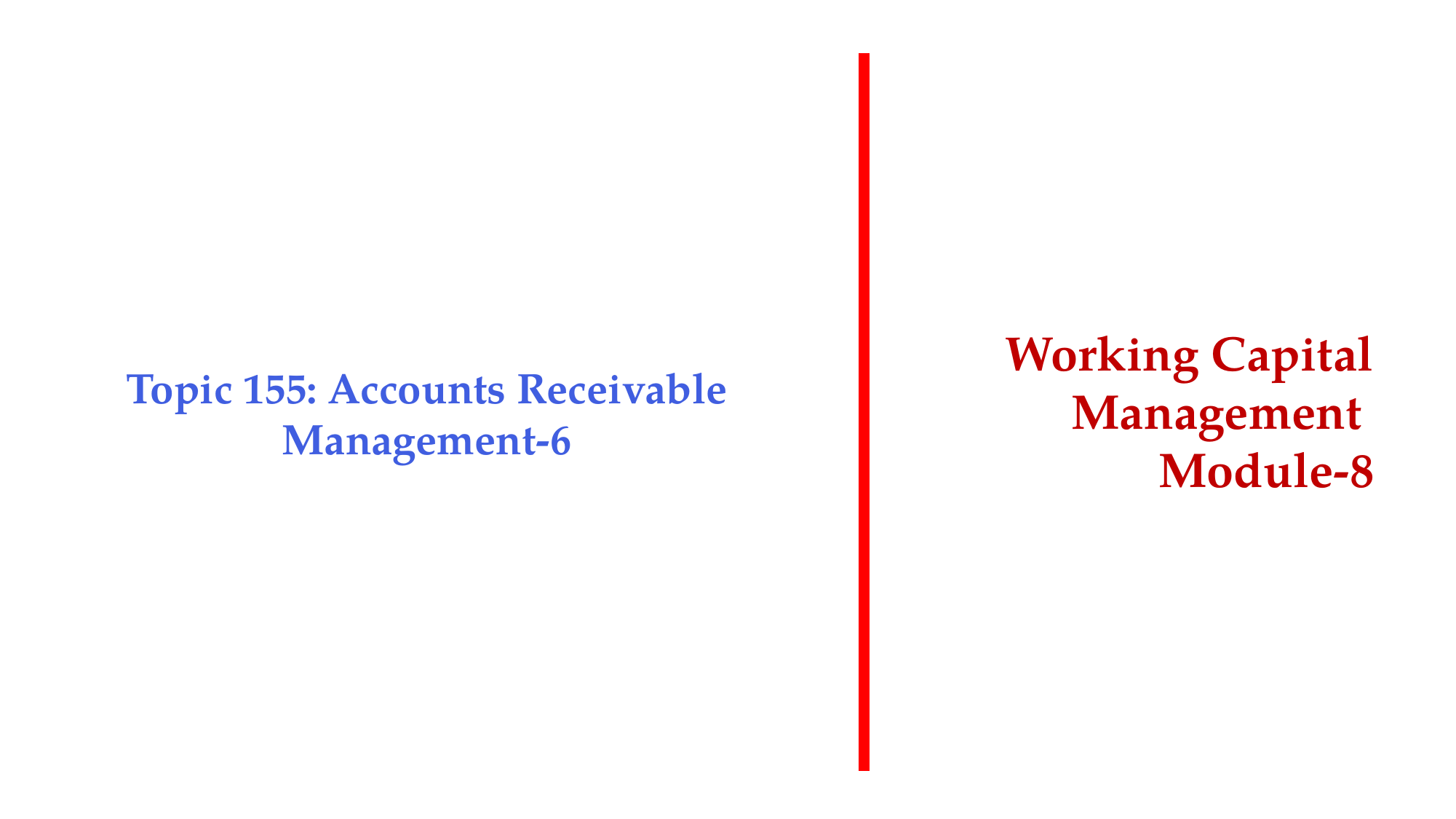

Topic 155: Accounts Receivable Management-6
Working Capital Management
Module-8